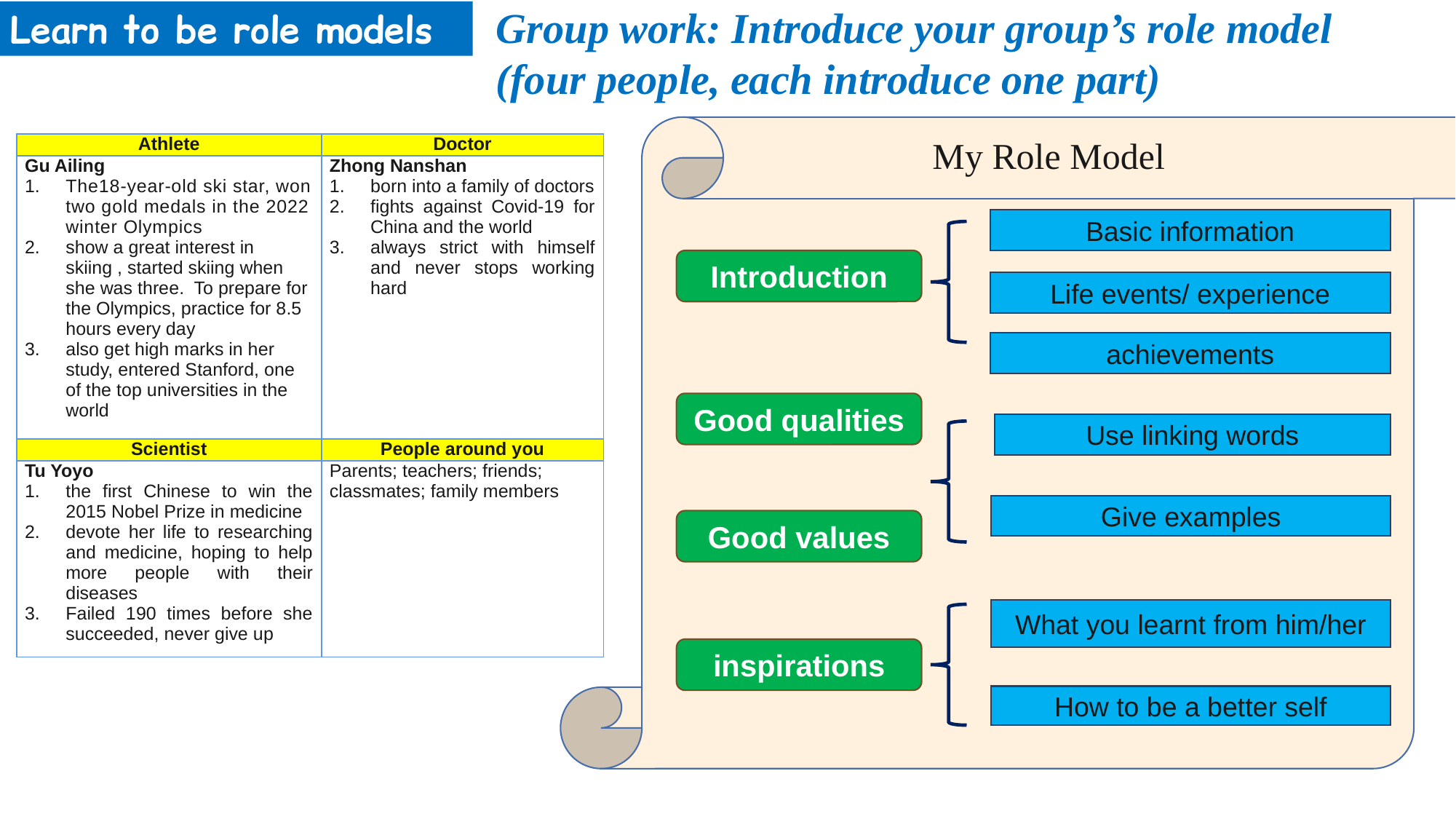

Group work: Introduce your group’s role model
(four people, each introduce one part)
Learn to be role models

My Role Model
| Athlete | Doctor |
| --- | --- |
| Gu Ailing The18-year-old ski star, won two gold medals in the 2022 winter Olympics show a great interest in skiing , started skiing when she was three. To prepare for the Olympics, practice for 8.5 hours every day also get high marks in her study, entered Stanford, one of the top universities in the world | Zhong Nanshan born into a family of doctors fights against Covid-19 for China and the world always strict with himself and never stops working hard |
| Scientist | People around you |
| Tu Yoyo the first Chinese to win the 2015 Nobel Prize in medicine devote her life to researching and medicine, hoping to help more people with their diseases Failed 190 times before she succeeded, never give up | Parents; teachers; friends; classmates; family members |
Basic information

Introduction
Life events/ experience
achievements
Good qualities
Use linking words

Give examples
Good values
What you learnt from him/her

inspirations
How to be a better self